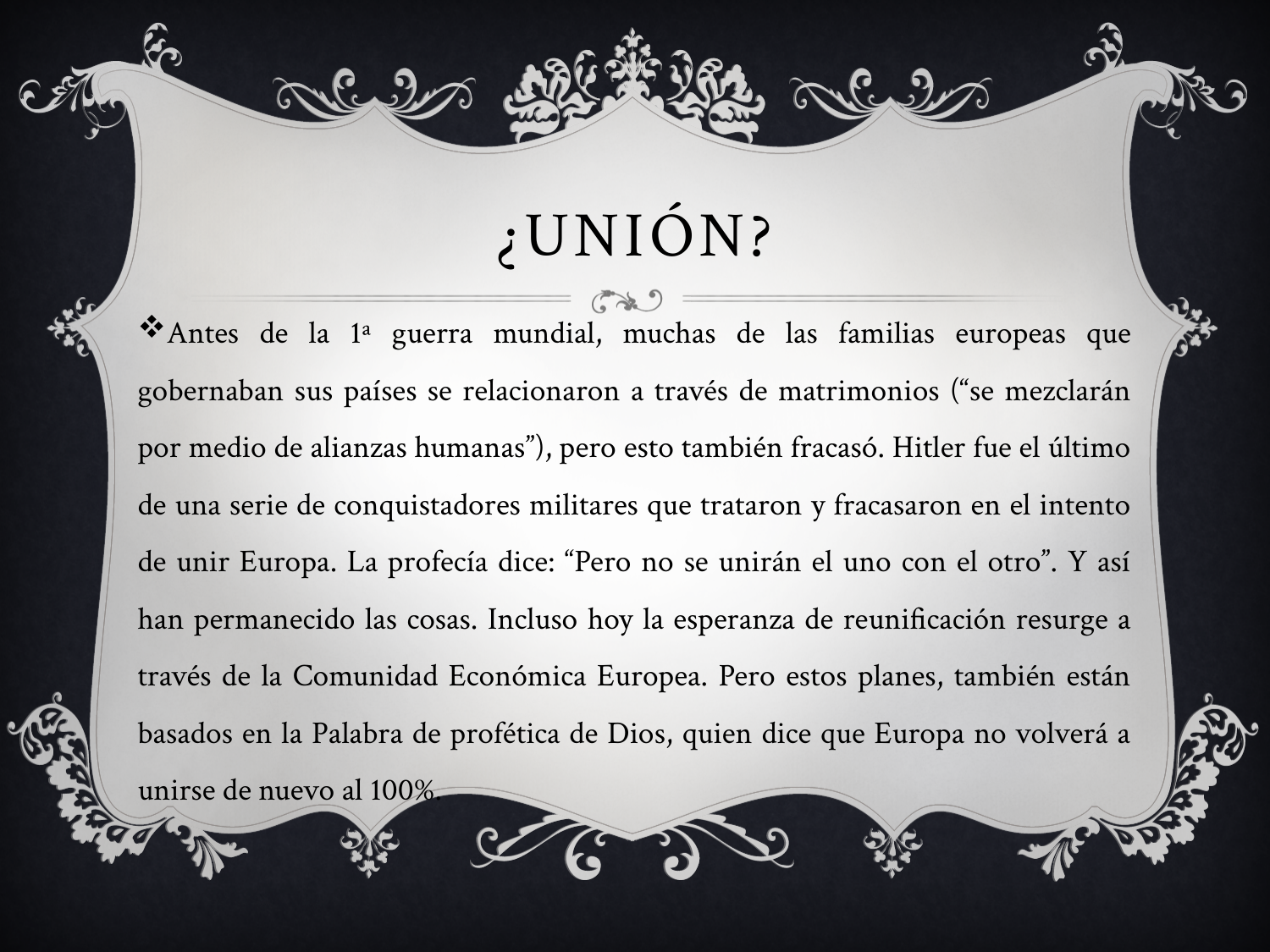

# ¿Unión?
Antes de la 1ª guerra mundial, muchas de las familias europeas que gobernaban sus países se relacionaron a través de matrimonios (“se mezclarán por medio de alianzas humanas”), pero esto también fracasó. Hitler fue el último de una serie de conquistadores militares que trataron y fracasaron en el intento de unir Europa. La profecía dice: “Pero no se unirán el uno con el otro”. Y así han permanecido las cosas. Incluso hoy la esperanza de reunificación resurge a través de la Comunidad Económica Europea. Pero estos planes, también están basados en la Palabra de profética de Dios, quien dice que Europa no volverá a unirse de nuevo al 100%.